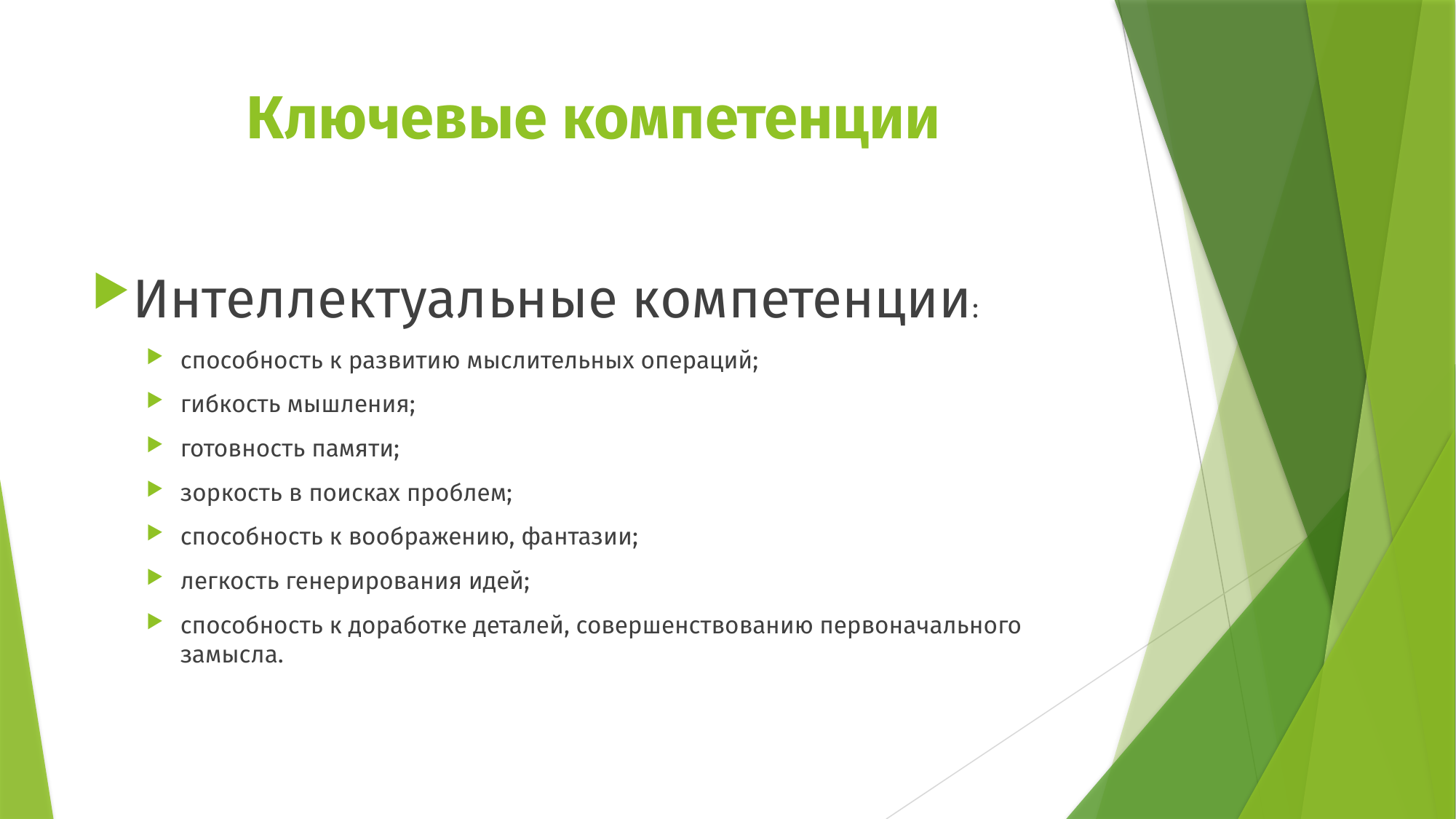

# Ключевые компетенции
Интеллектуальные компетенции:
способность к развитию мыслительных операций;
гибкость мышления;
готовность памяти;
зоркость в поисках проблем;
способность к воображению, фантазии;
легкость генерирования идей;
способность к доработке деталей, совершенствованию первоначального замысла.